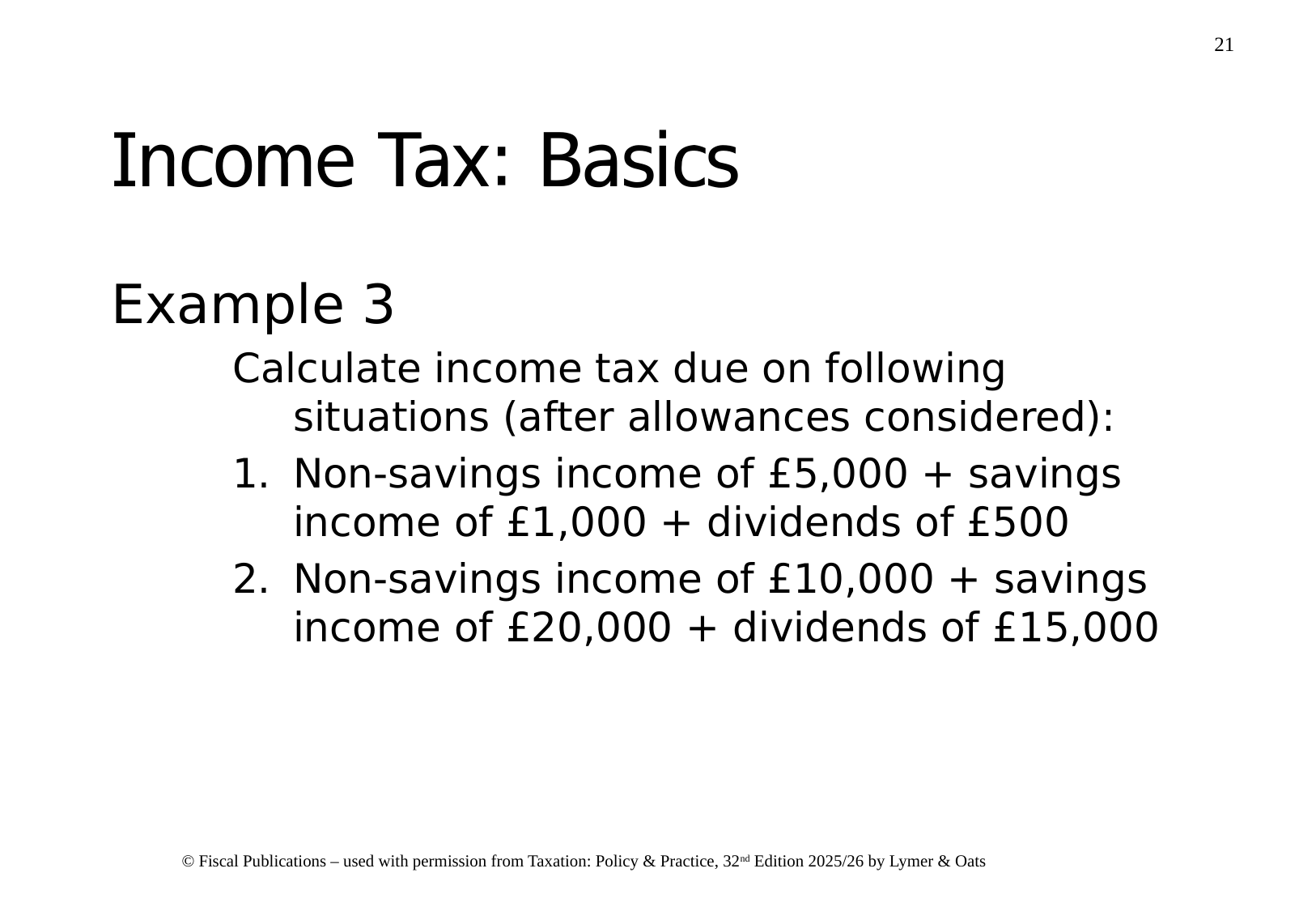

# Income Tax: Basics
Example 3
Calculate income tax due on following situations (after allowances considered):
Non-savings income of £5,000 + savings income of £1,000 + dividends of £500
Non-savings income of £10,000 + savings income of £20,000 + dividends of £15,000